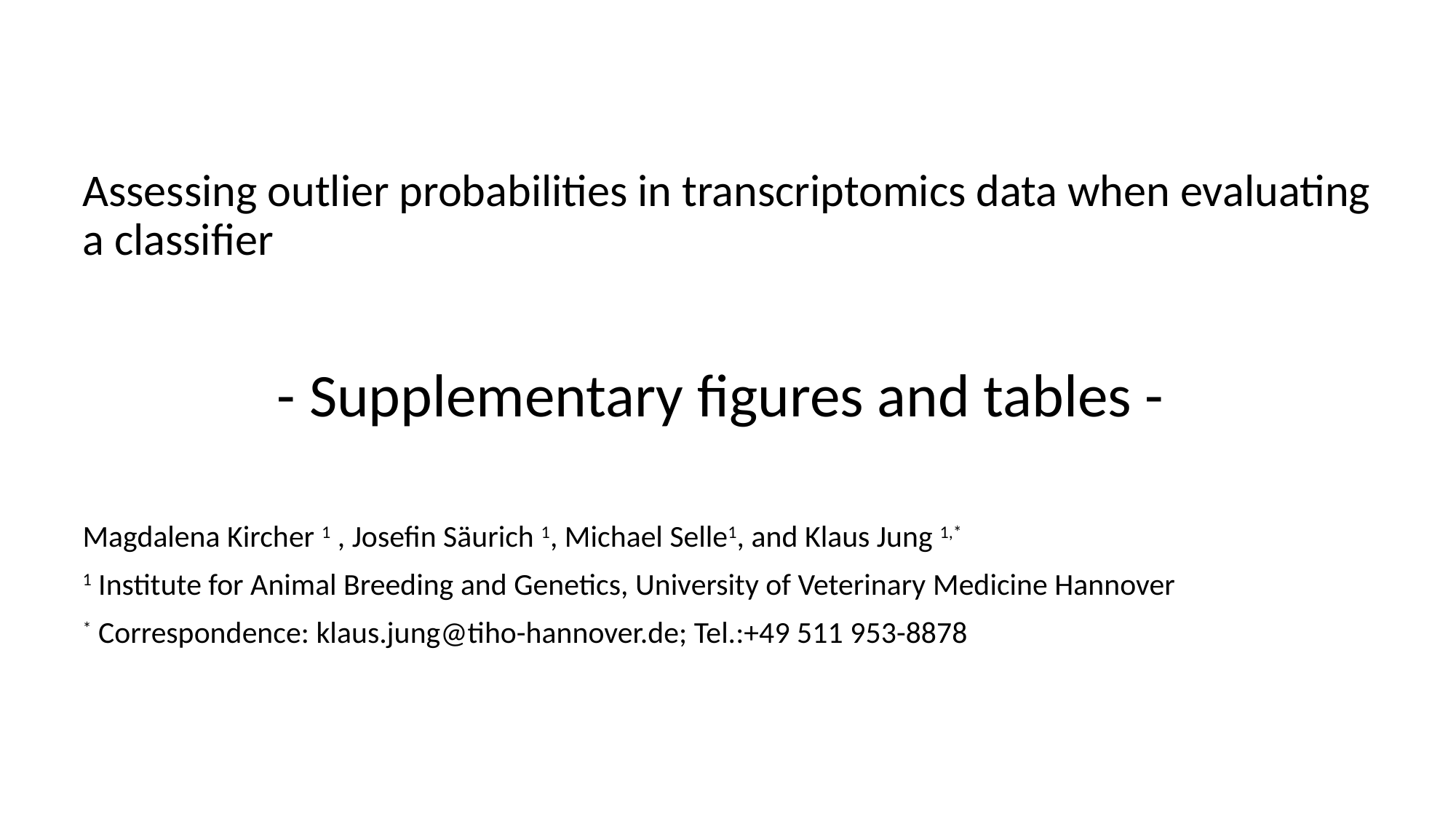

# Assessing outlier probabilities in transcriptomics data when evaluating a classifier
- Supplementary figures and tables -
Magdalena Kircher 1 , Josefin Säurich 1, Michael Selle1, and Klaus Jung 1,*
1 Institute for Animal Breeding and Genetics, University of Veterinary Medicine Hannover
* Correspondence: klaus.jung@tiho-hannover.de; Tel.:+49 511 953-8878